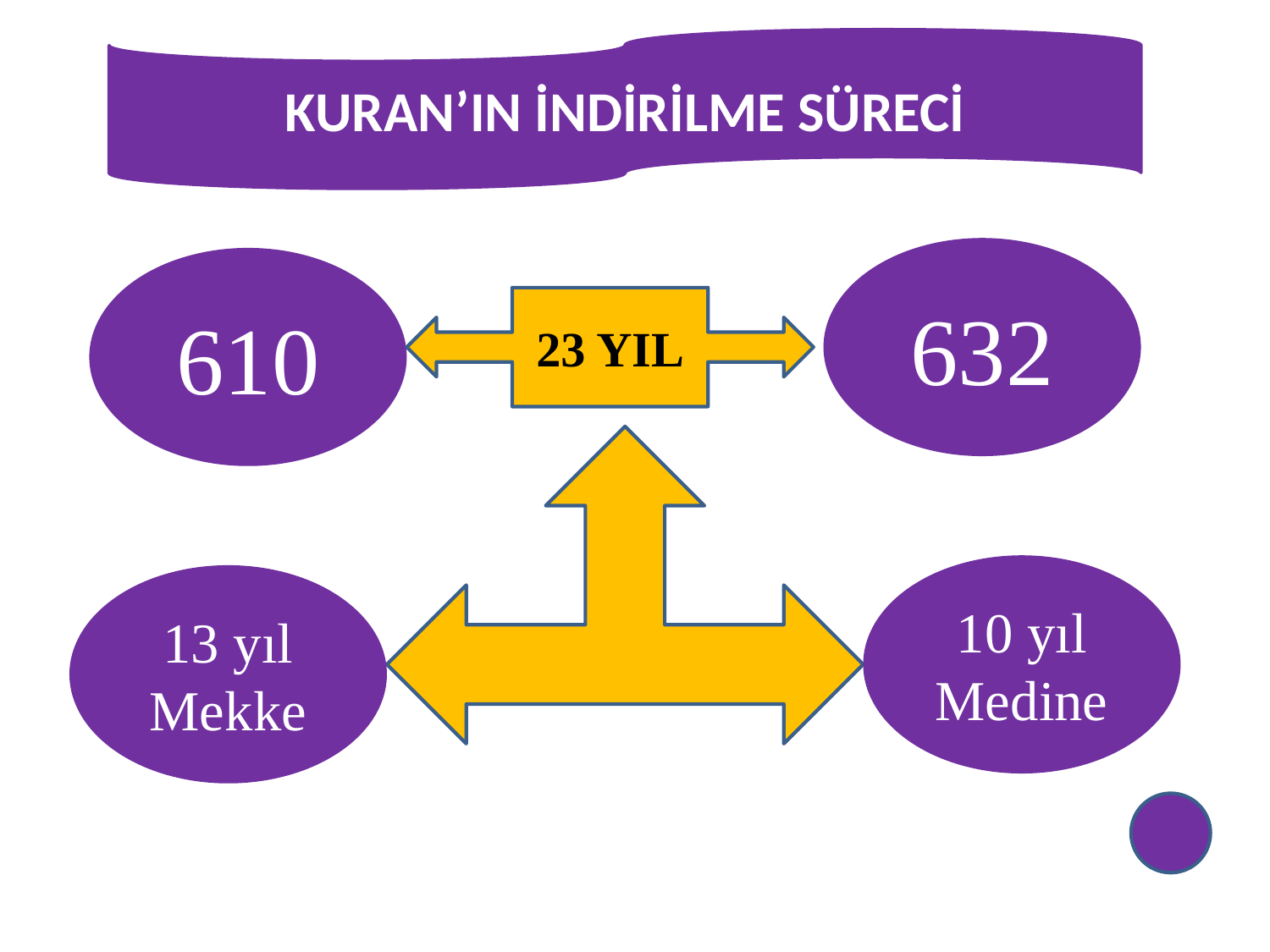

KURAN’IN İNDİRİLME SÜRECİ
632
610
23 YIL

10 yıl Medine
13 yıl Mekke